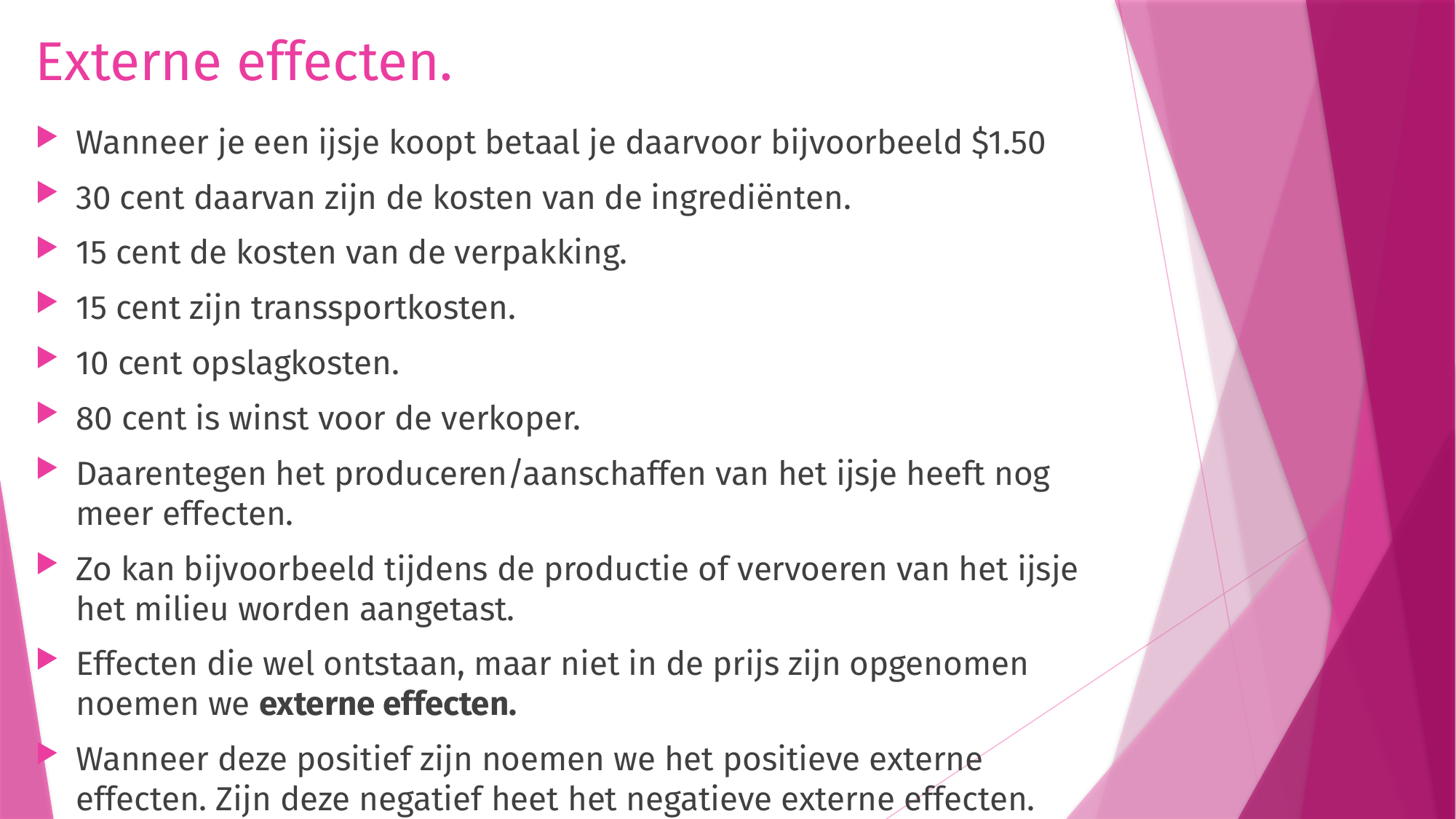

# Externe effecten.
Wanneer je een ijsje koopt betaal je daarvoor bijvoorbeeld $1.50
30 cent daarvan zijn de kosten van de ingrediënten.
15 cent de kosten van de verpakking.
15 cent zijn transsportkosten.
10 cent opslagkosten.
80 cent is winst voor de verkoper.
Daarentegen het produceren/aanschaffen van het ijsje heeft nog meer effecten.
Zo kan bijvoorbeeld tijdens de productie of vervoeren van het ijsje het milieu worden aangetast.
Effecten die wel ontstaan, maar niet in de prijs zijn opgenomen noemen we externe effecten.
Wanneer deze positief zijn noemen we het positieve externe effecten. Zijn deze negatief heet het negatieve externe effecten.